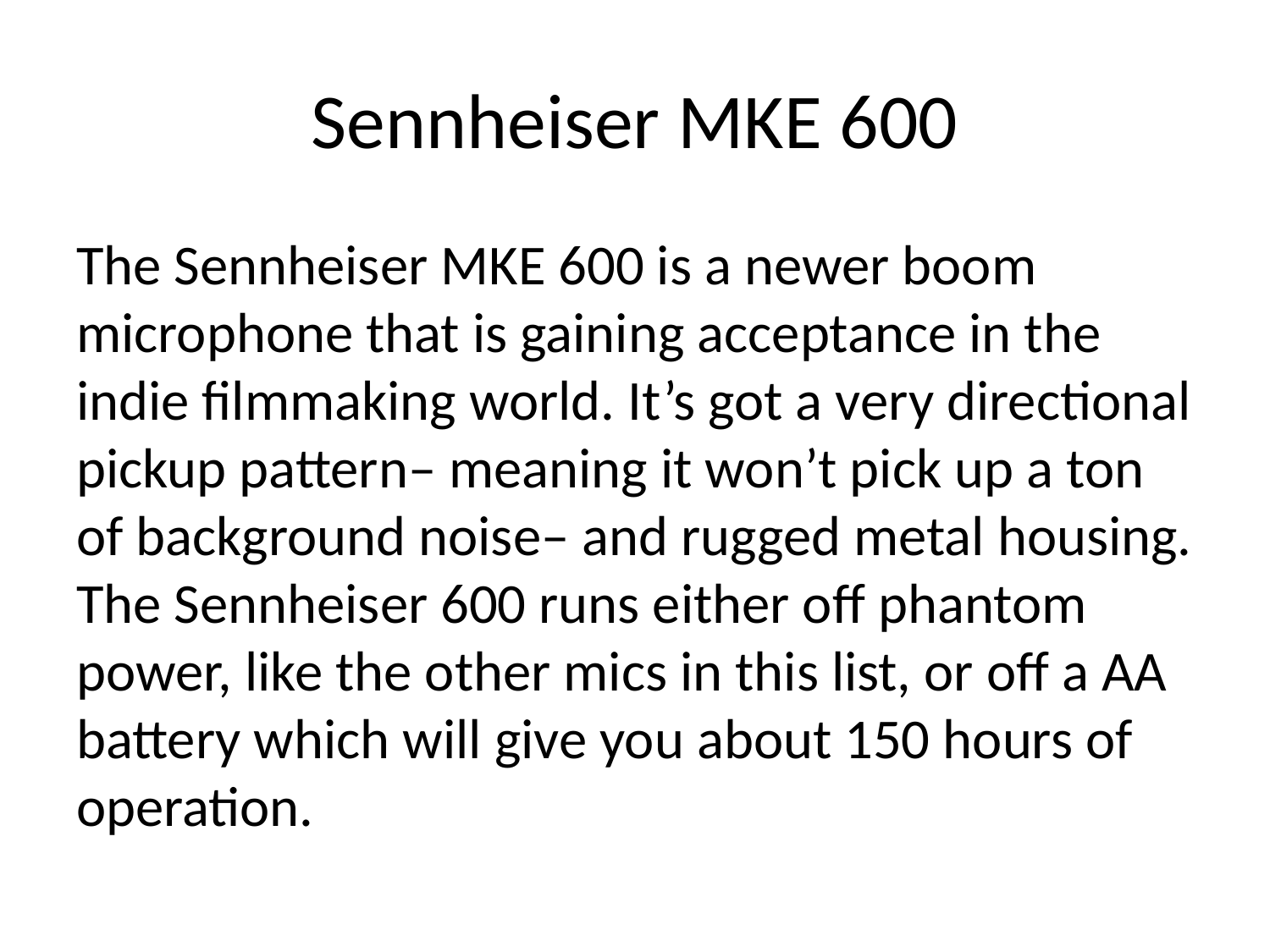

# Sennheiser MKE 600
The Sennheiser MKE 600 is a newer boom microphone that is gaining acceptance in the indie filmmaking world. It’s got a very directional pickup pattern– meaning it won’t pick up a ton of background noise– and rugged metal housing. The Sennheiser 600 runs either off phantom power, like the other mics in this list, or off a AA battery which will give you about 150 hours of operation.